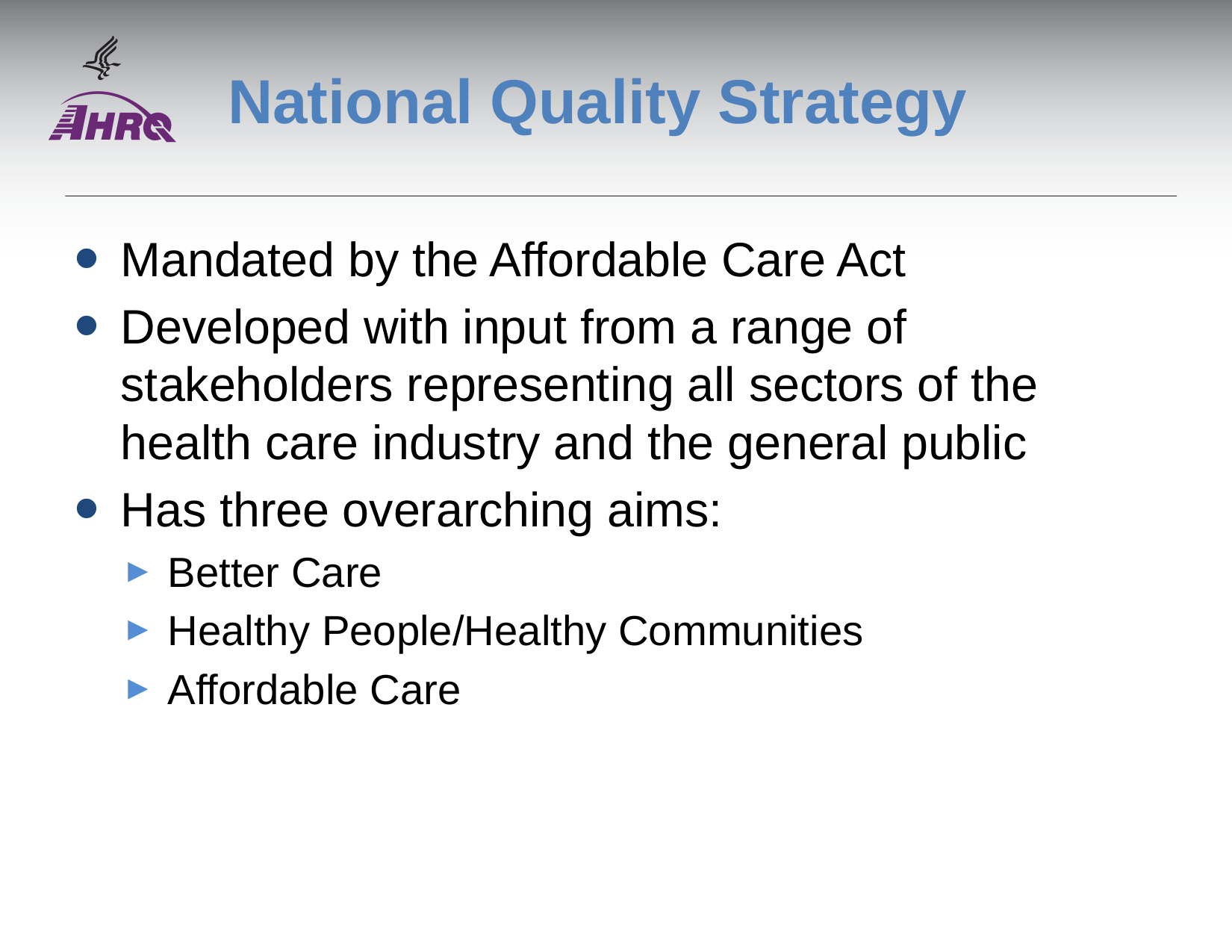

# National Quality Strategy
Mandated by the Affordable Care Act
Developed with input from a range of stakeholders representing all sectors of the health care industry and the general public
Has three overarching aims:
Better Care
Healthy People/Healthy Communities
Affordable Care